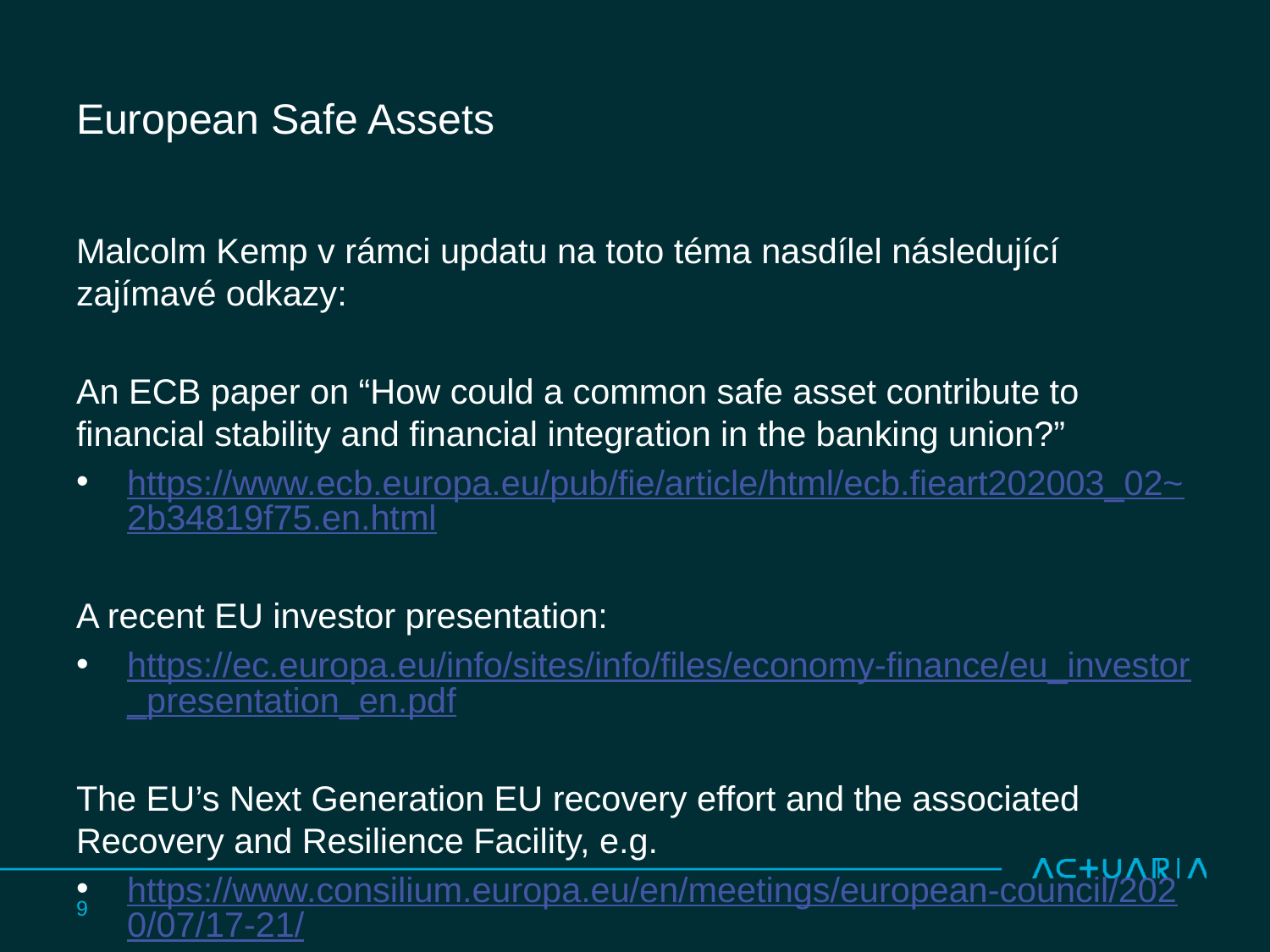

# European Safe Assets
Malcolm Kemp v rámci updatu na toto téma nasdílel následující zajímavé odkazy:

An ECB paper on “How could a common safe asset contribute to financial stability and financial integration in the banking union?”
https://www.ecb.europa.eu/pub/fie/article/html/ecb.fieart202003_02~2b34819f75.en.html

A recent EU investor presentation:
https://ec.europa.eu/info/sites/info/files/economy-finance/eu_investor_presentation_en.pdf

The EU’s Next Generation EU recovery effort and the associated Recovery and Resilience Facility, e.g.
https://www.consilium.europa.eu/en/meetings/european-council/2020/07/17-21/

9